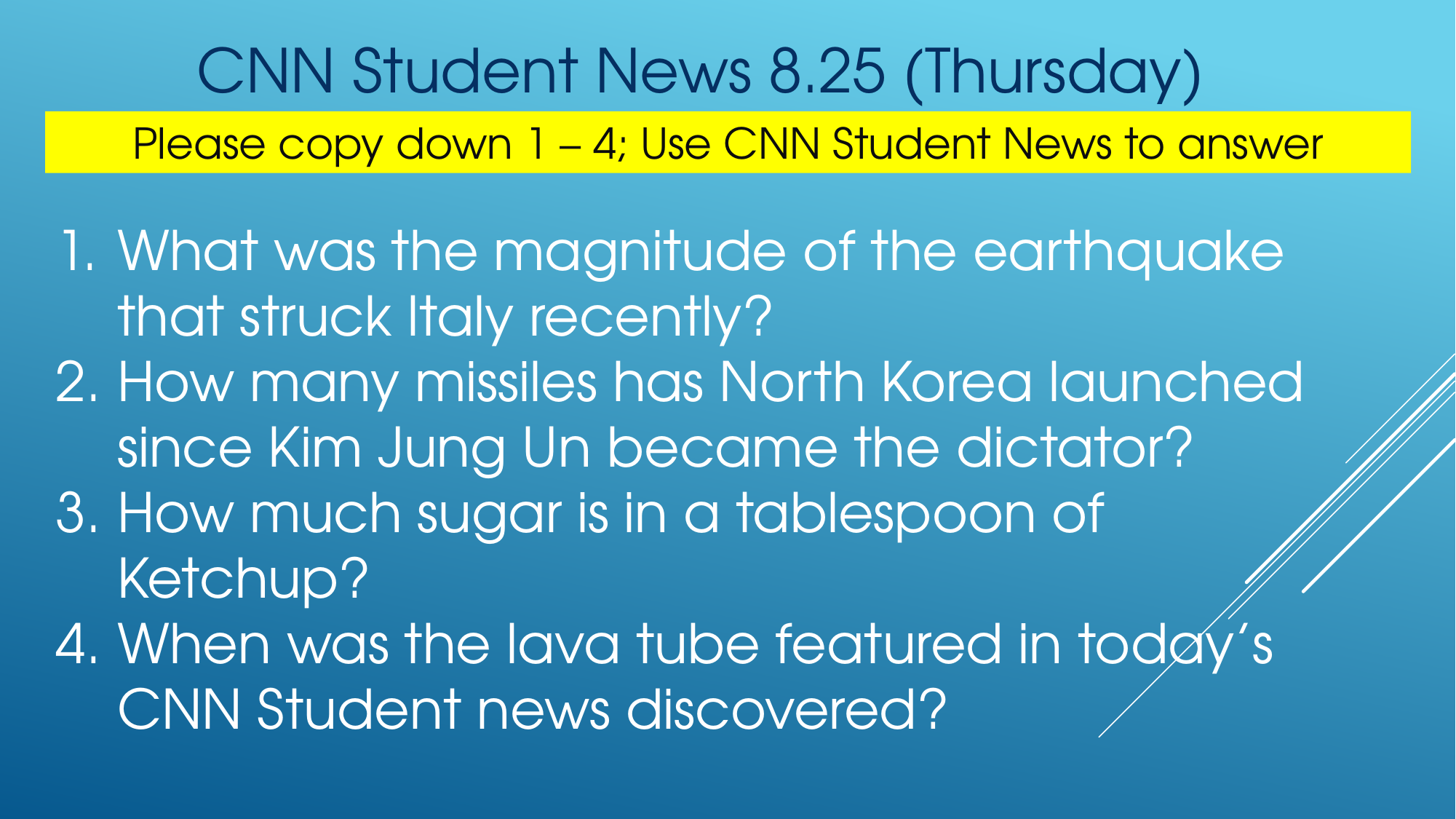

CNN Student News 8.25 (Thursday)
Please copy down 1 – 4; Use CNN Student News to answer
What was the magnitude of the earthquake that struck Italy recently?
How many missiles has North Korea launched since Kim Jung Un became the dictator?
How much sugar is in a tablespoon of Ketchup?
When was the lava tube featured in today’s CNN Student news discovered?